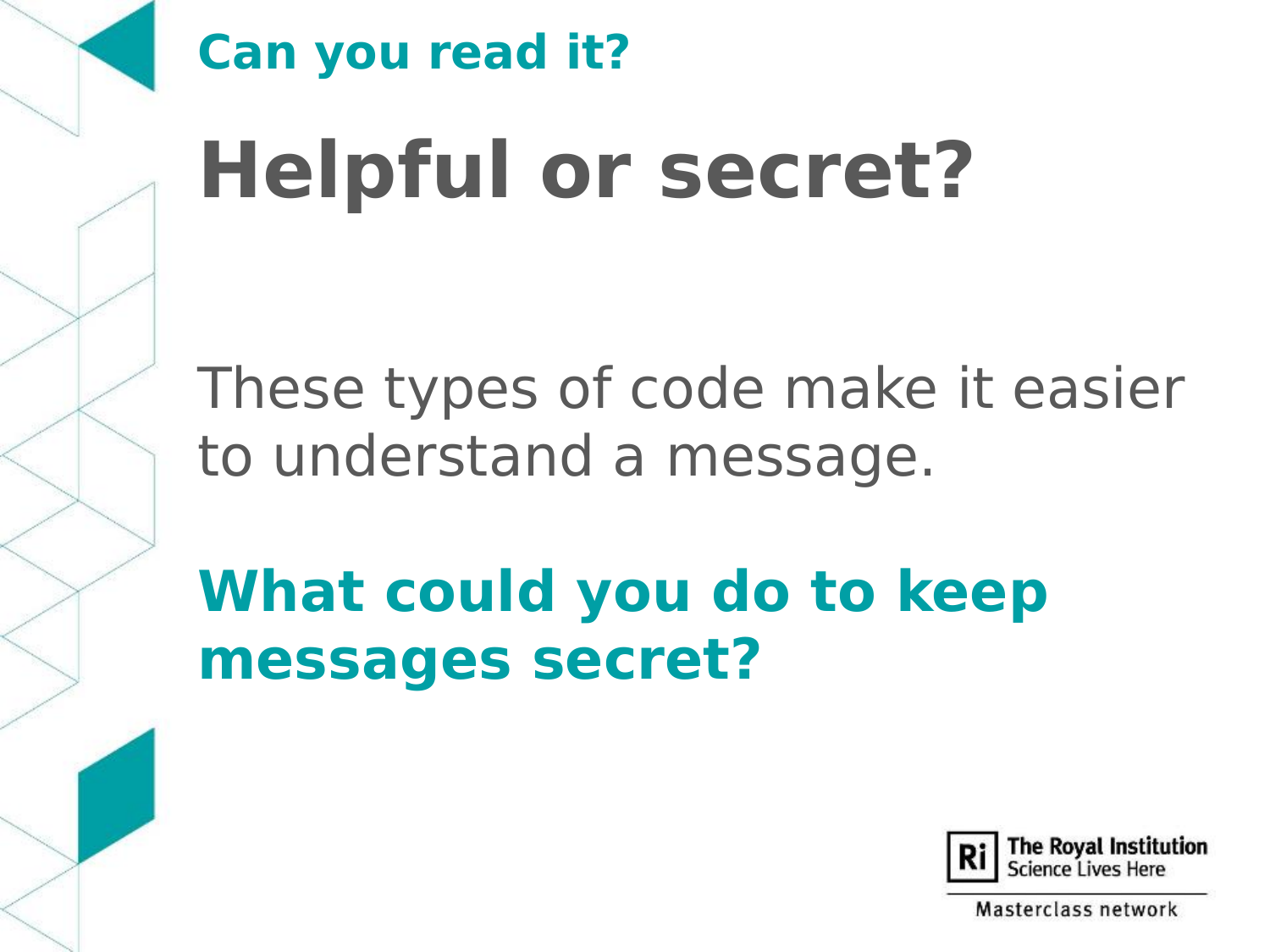

Can you read it?
# Helpful or secret?
These types of code make it easier to understand a message.

What could you do to keep messages secret?